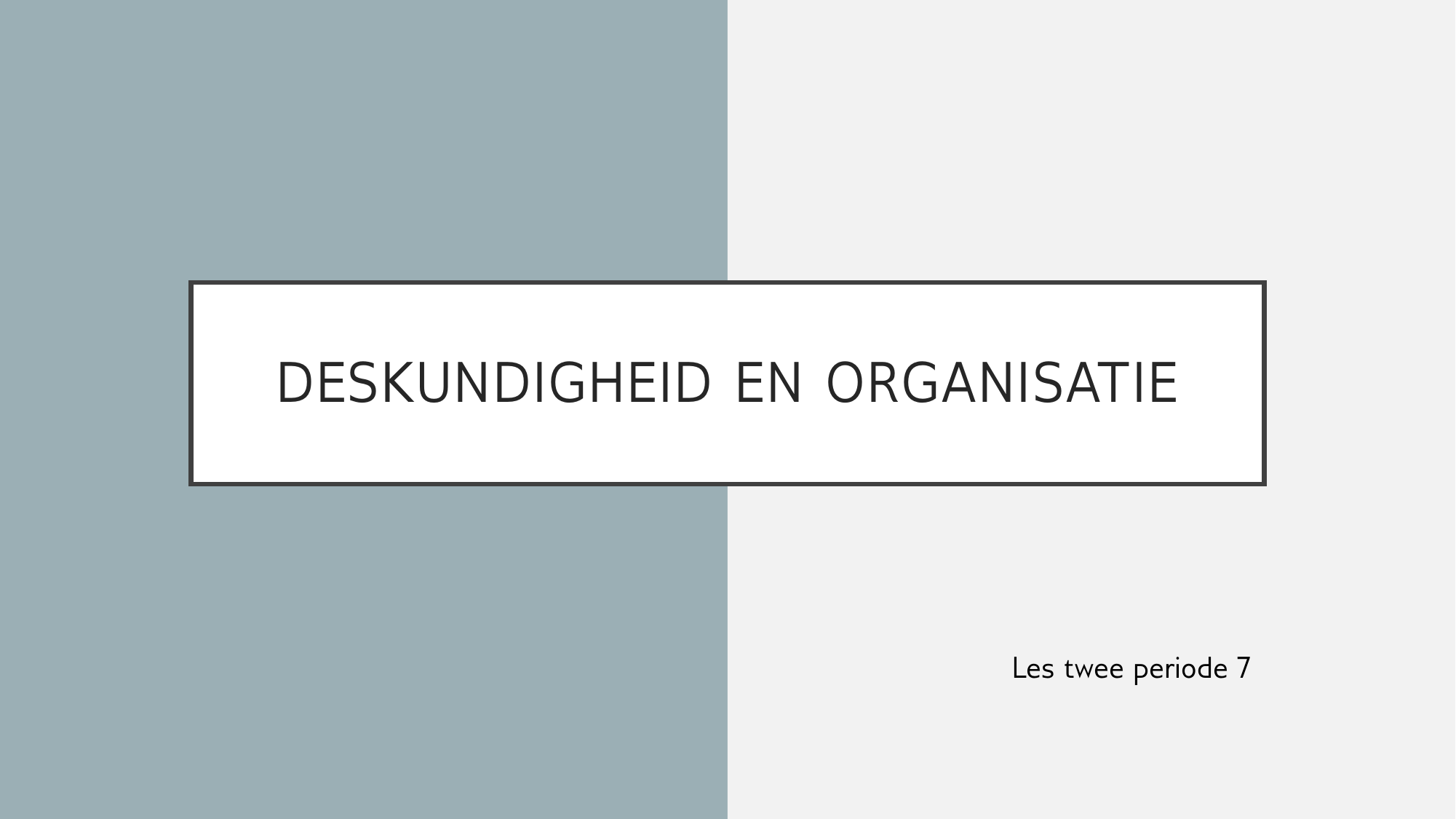

# Deskundigheid en organisatie
Les twee periode 7